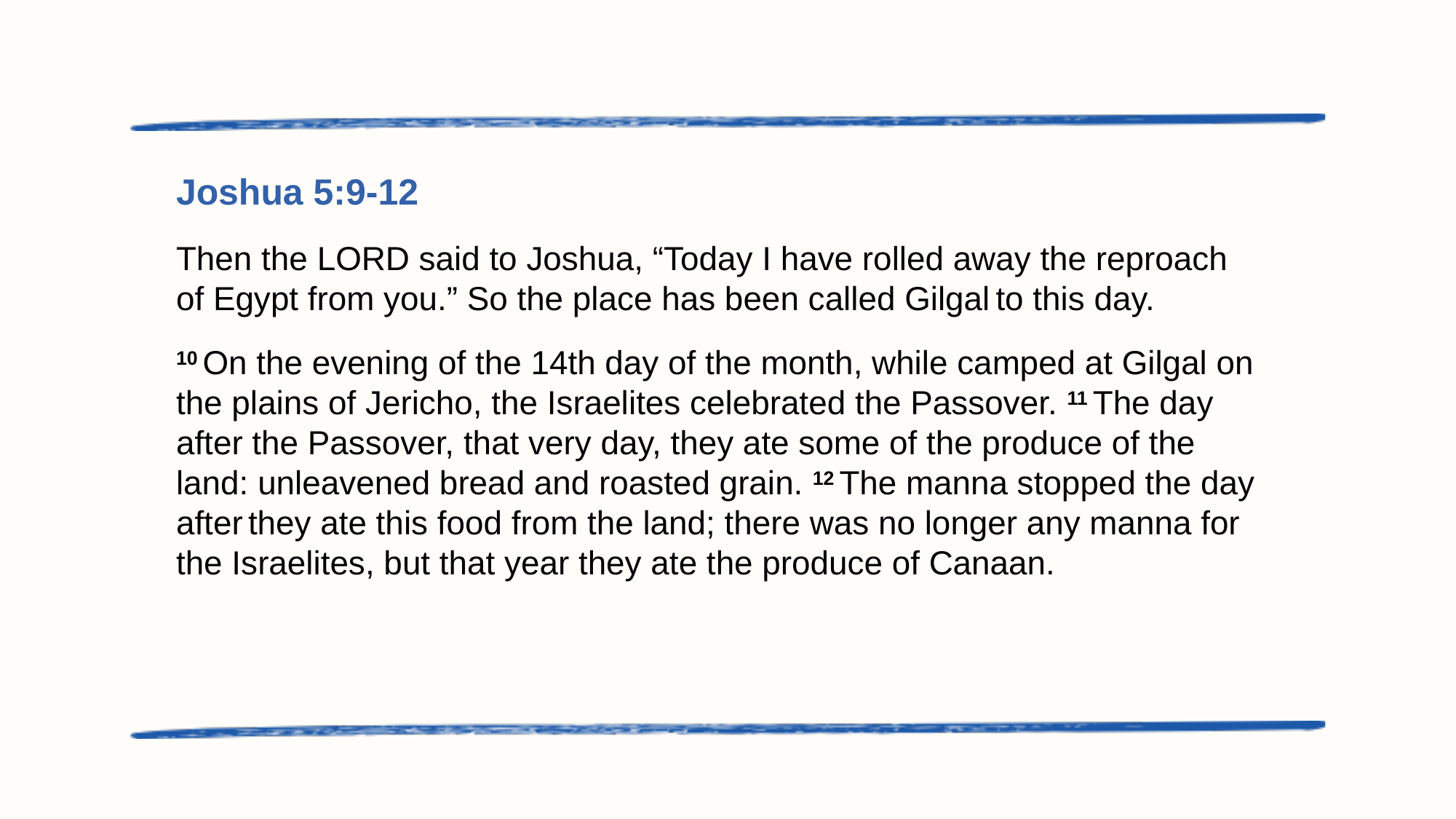

Joshua 5:9-12
Then the Lord said to Joshua, “Today I have rolled away the reproach of Egypt from you.” So the place has been called Gilgal to this day.
10 On the evening of the 14th day of the month, while camped at Gilgal on the plains of Jericho, the Israelites celebrated the Passover. 11 The day after the Passover, that very day, they ate some of the produce of the land: unleavened bread and roasted grain. 12 The manna stopped the day after they ate this food from the land; there was no longer any manna for the Israelites, but that year they ate the produce of Canaan.